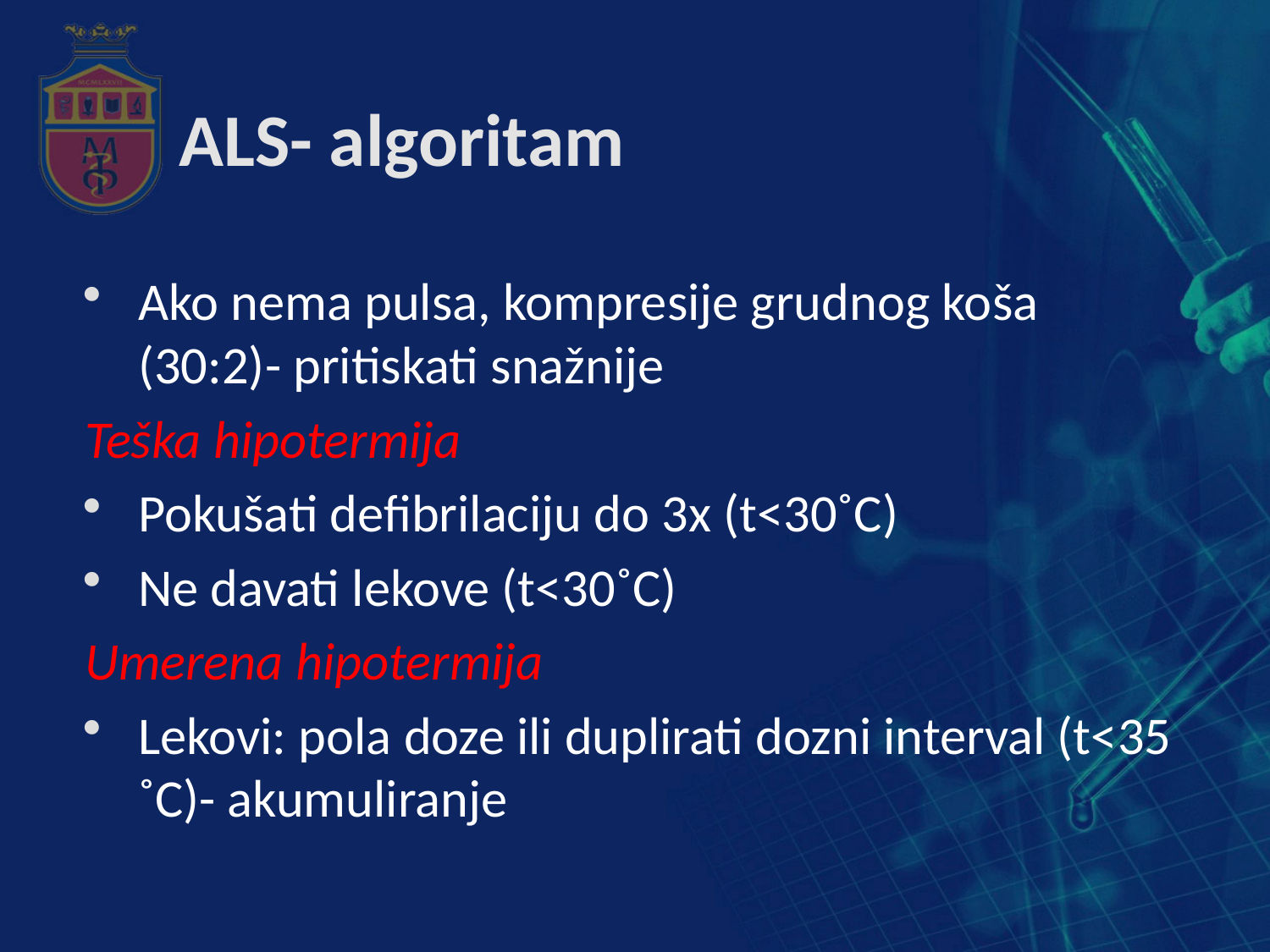

# ALS- algoritam
Ako nema pulsa, kompresije grudnog koša (30:2)- pritiskati snažnije
Teška hipotermija
Pokušati defibrilaciju do 3x (t<30˚C)
Ne davati lekove (t<30˚C)
Umerena hipotermija
Lekovi: pola doze ili duplirati dozni interval (t<35 ˚C)- akumuliranje